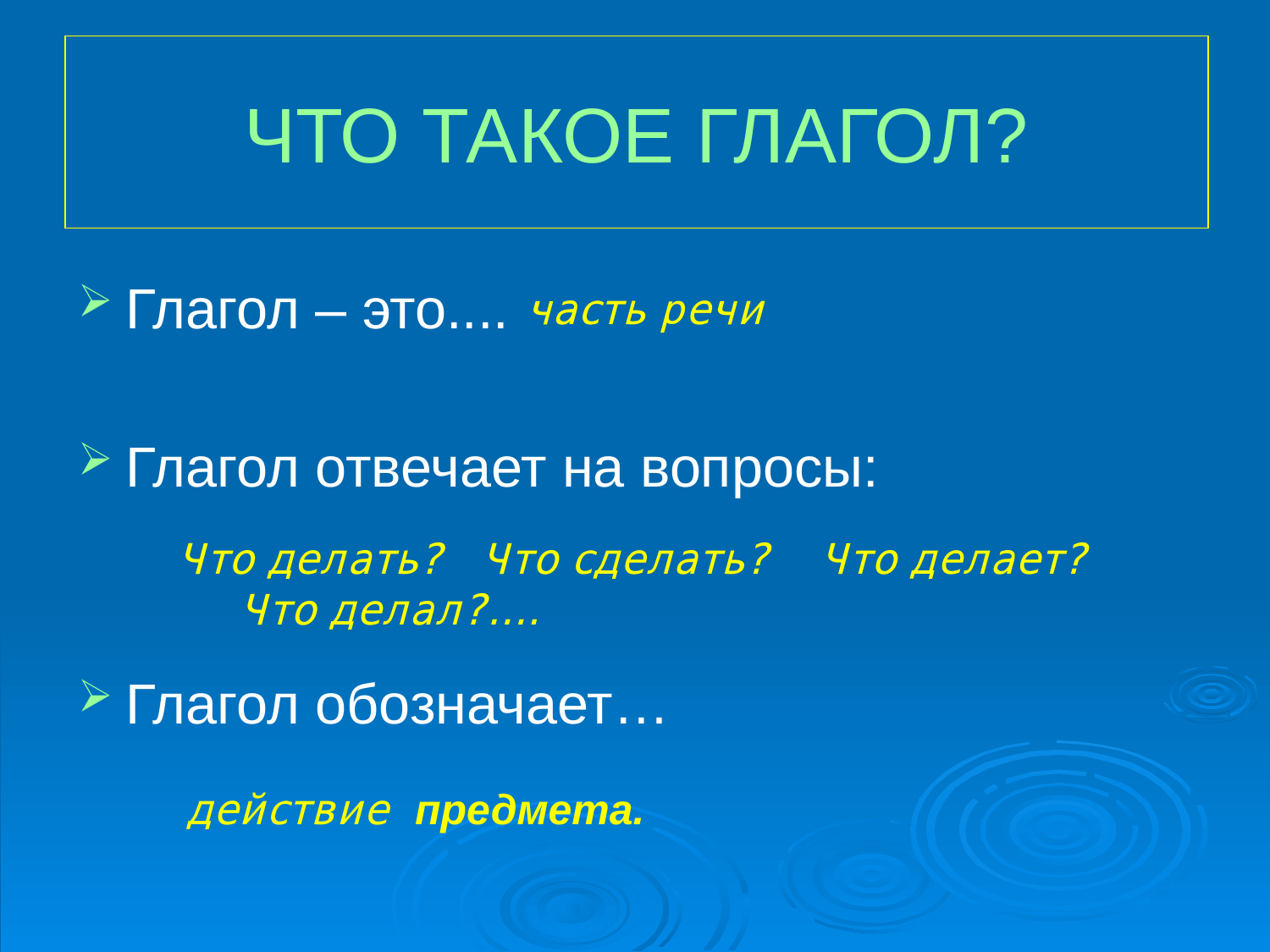

ЧТО ТАКОЕ ГЛАГОЛ?
Глагол – это....

Глагол отвечает на вопросы:

Глагол обозначает…

часть речи
Что делать?   Что сделать?    Что делает?       Что делал?....
действие  предмета.